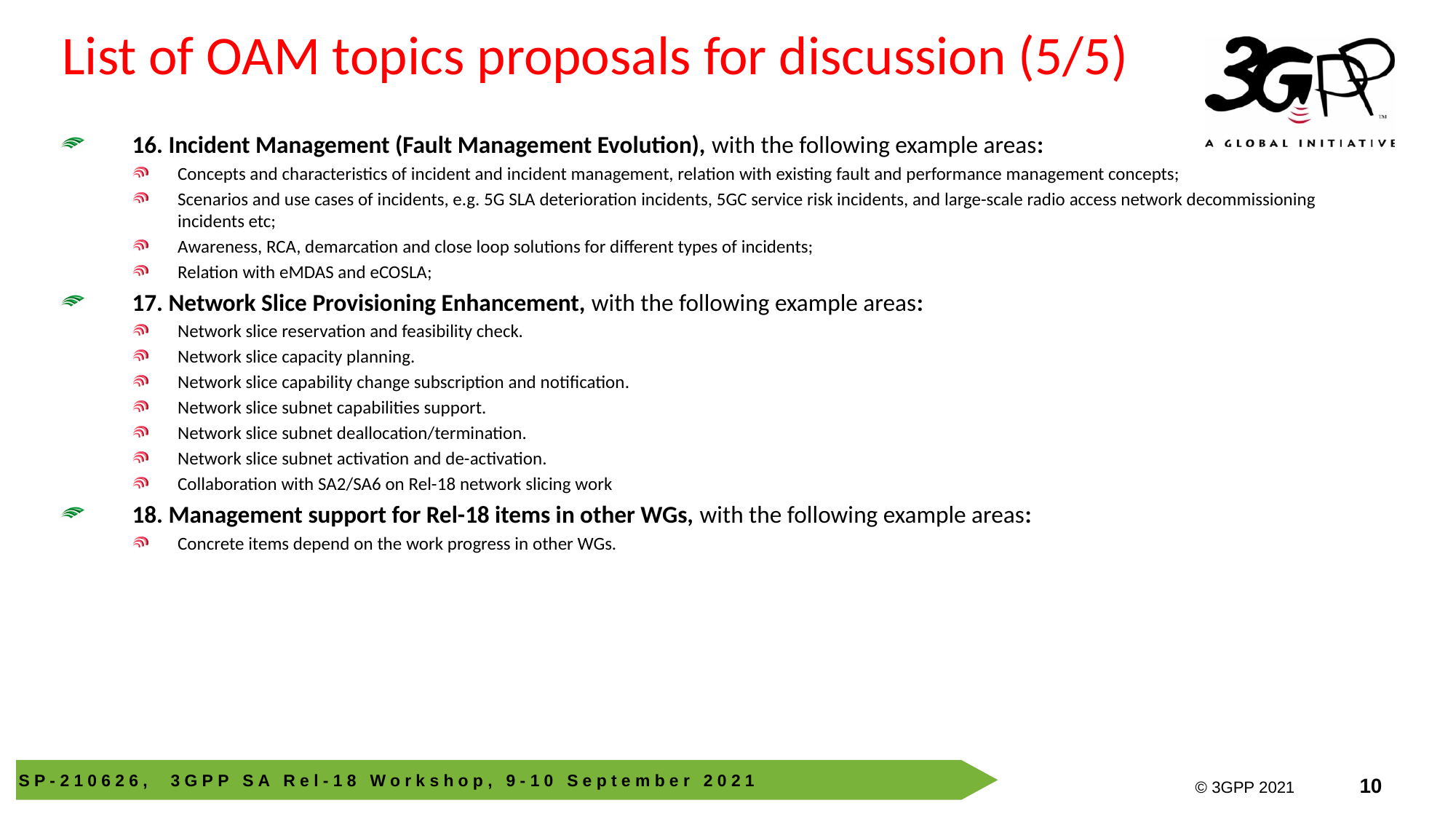

# List of OAM topics proposals for discussion (5/5)
16. Incident Management (Fault Management Evolution), with the following example areas:
Concepts and characteristics of incident and incident management, relation with existing fault and performance management concepts;
Scenarios and use cases of incidents, e.g. 5G SLA deterioration incidents, 5GC service risk incidents, and large-scale radio access network decommissioning incidents etc;
Awareness, RCA, demarcation and close loop solutions for different types of incidents;
Relation with eMDAS and eCOSLA;
17. Network Slice Provisioning Enhancement, with the following example areas:
Network slice reservation and feasibility check.
Network slice capacity planning.
Network slice capability change subscription and notification.
Network slice subnet capabilities support.
Network slice subnet deallocation/termination.
Network slice subnet activation and de-activation.
Collaboration with SA2/SA6 on Rel-18 network slicing work
18. Management support for Rel-18 items in other WGs, with the following example areas:
Concrete items depend on the work progress in other WGs.